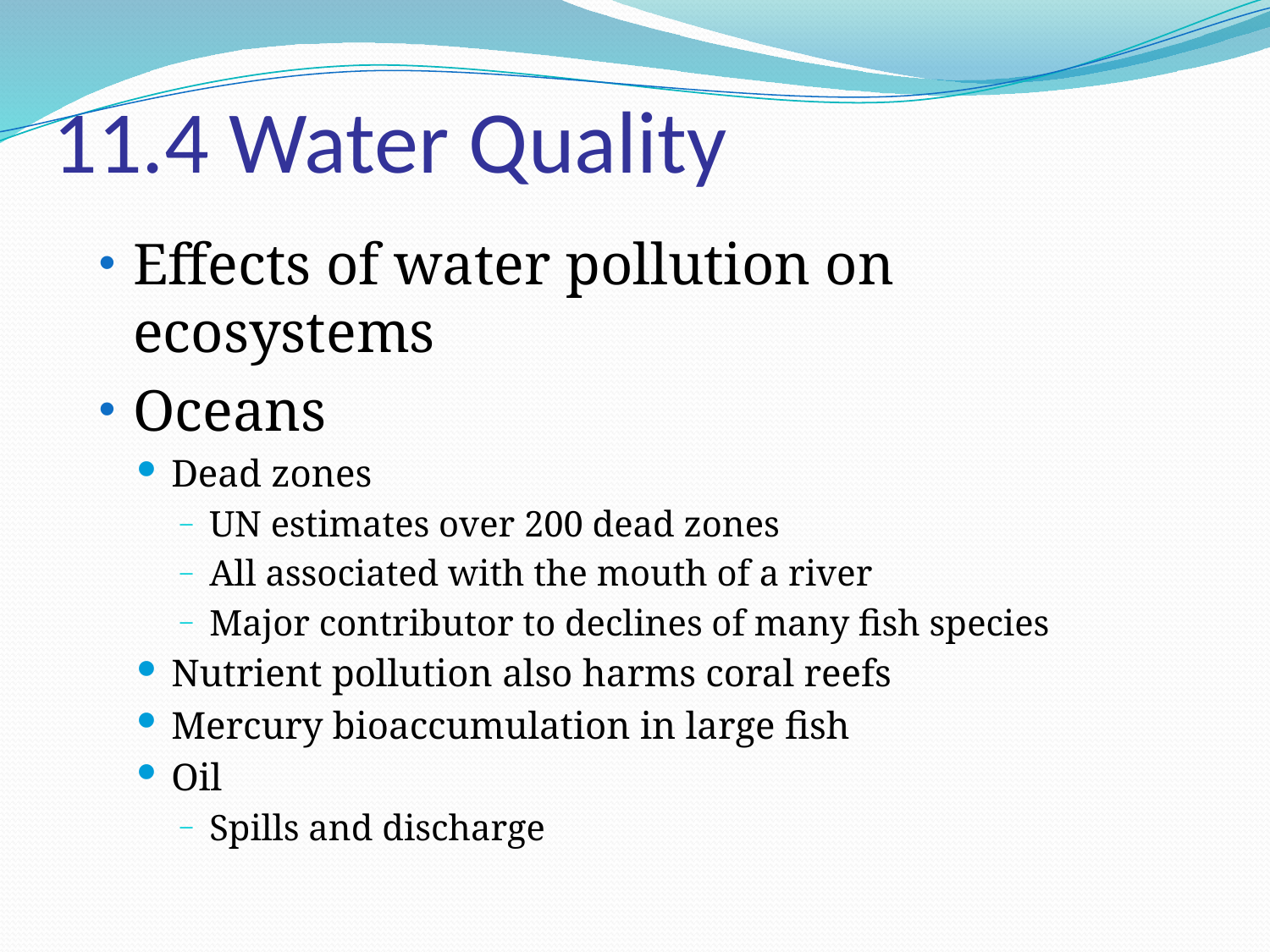

# 11.4 Water Quality
Effects of water pollution on ecosystems
Oceans
Dead zones
UN estimates over 200 dead zones
All associated with the mouth of a river
Major contributor to declines of many fish species
Nutrient pollution also harms coral reefs
Mercury bioaccumulation in large fish
Oil
Spills and discharge